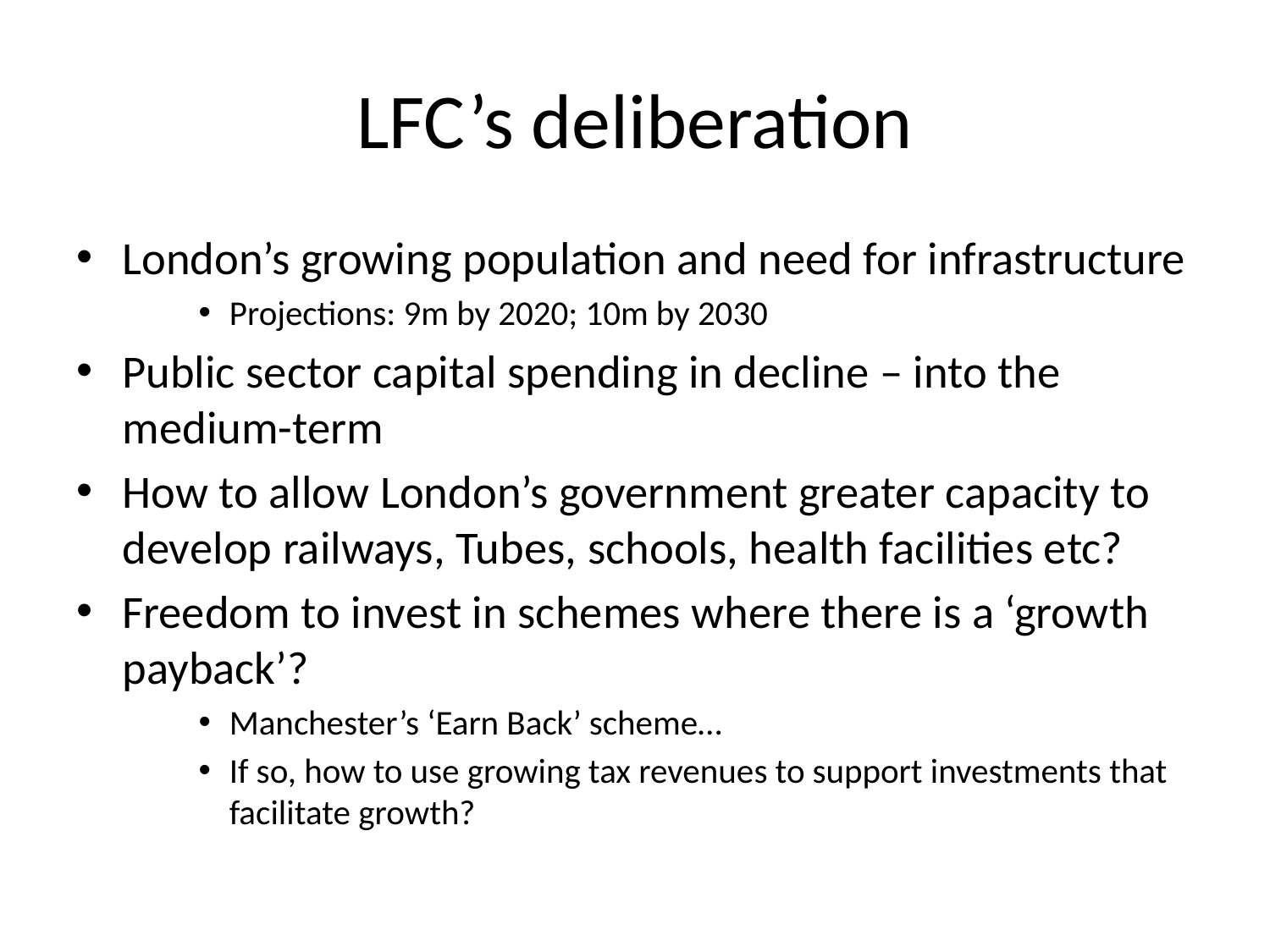

# LFC’s deliberation
London’s growing population and need for infrastructure
Projections: 9m by 2020; 10m by 2030
Public sector capital spending in decline – into the medium-term
How to allow London’s government greater capacity to develop railways, Tubes, schools, health facilities etc?
Freedom to invest in schemes where there is a ‘growth payback’?
Manchester’s ‘Earn Back’ scheme…
If so, how to use growing tax revenues to support investments that facilitate growth?